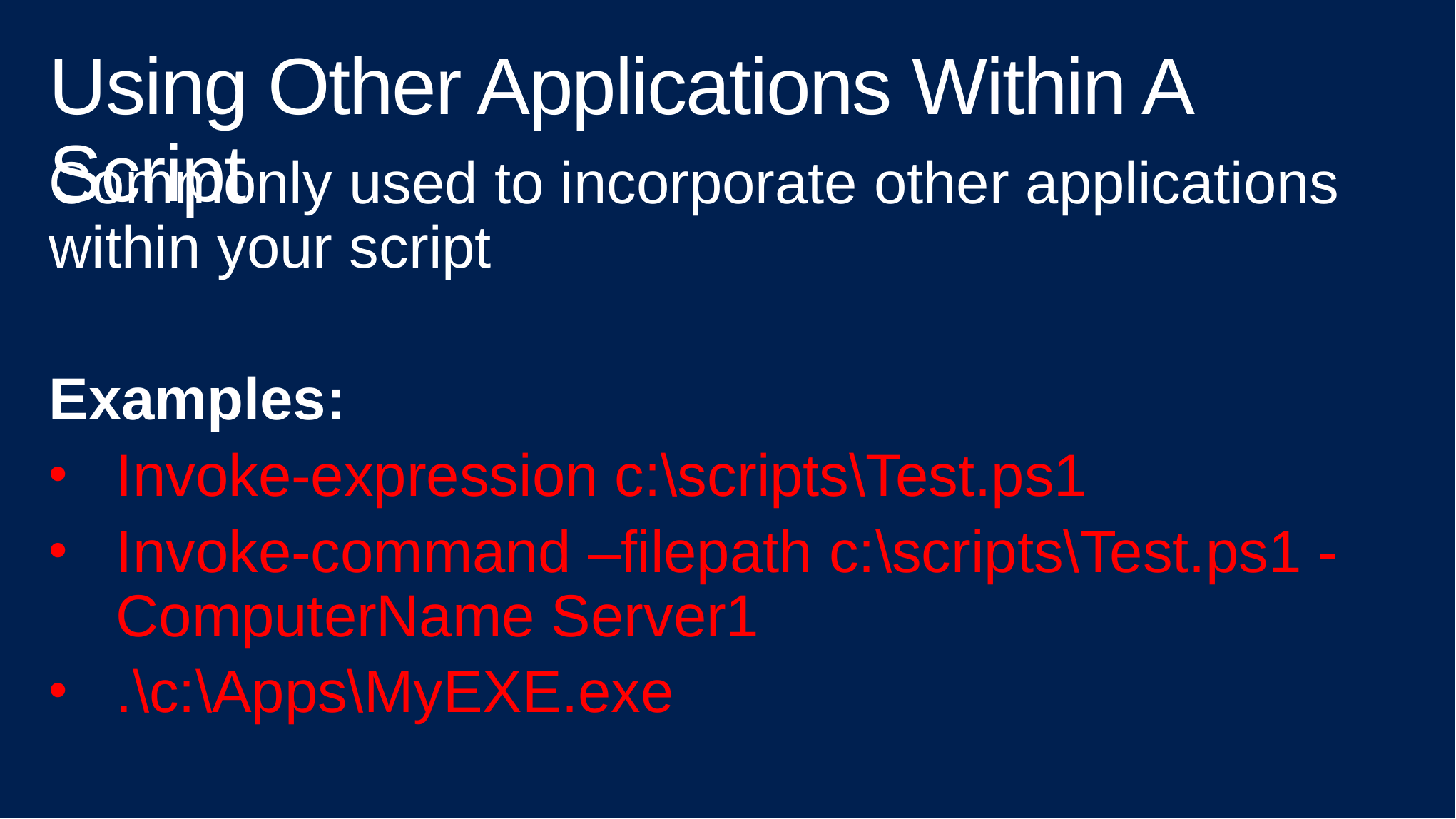

# Using Other Applications Within A Script
Commonly used to incorporate other applications within your script

Examples:
Invoke-expression c:\scripts\Test.ps1
Invoke-command –filepath c:\scripts\Test.ps1 -ComputerName Server1
.\c:\Apps\MyEXE.exe